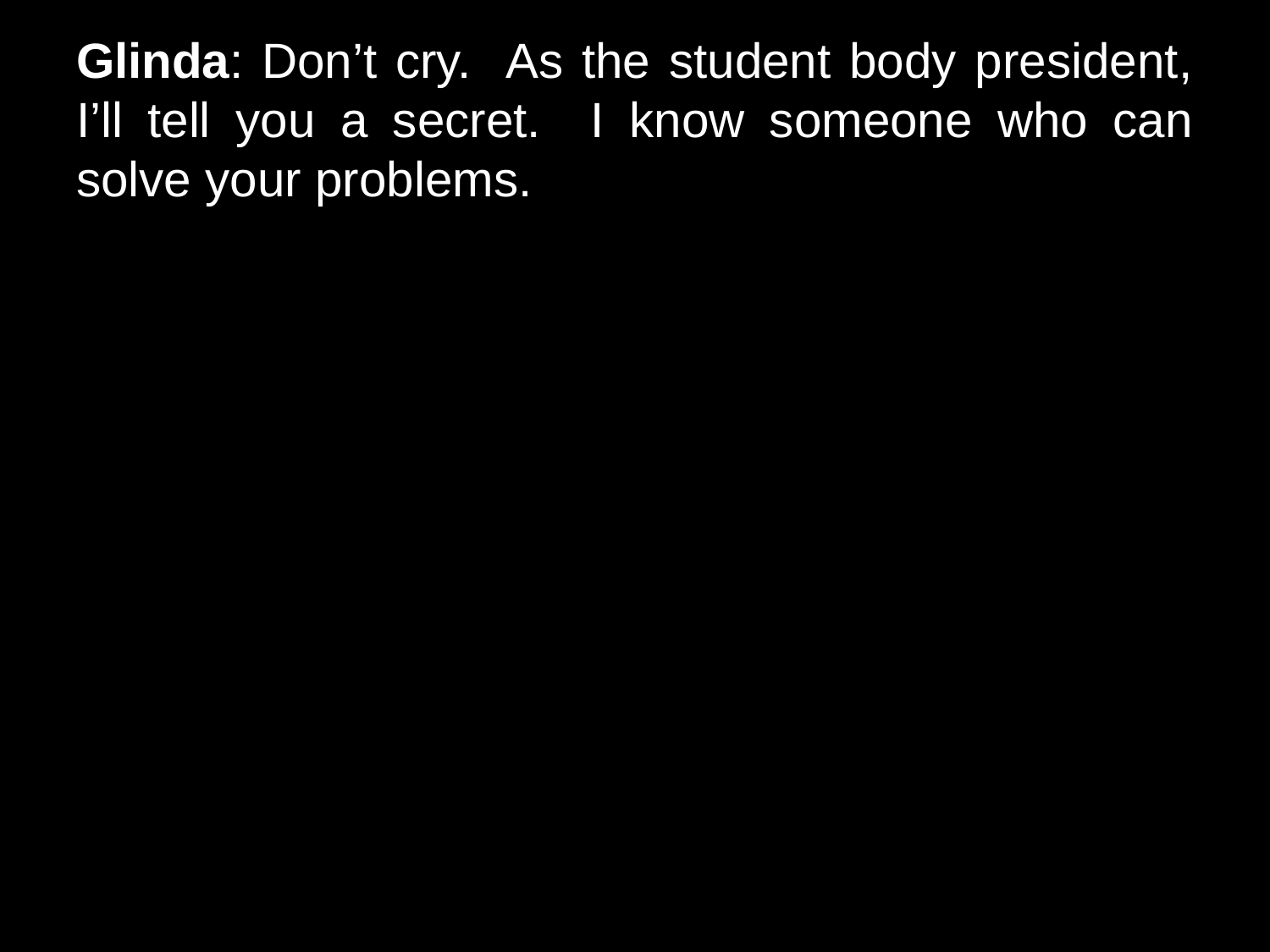

# Glinda: Don’t cry.  As the student body president, I’ll tell you a secret.  I know someone who can solve your problems.